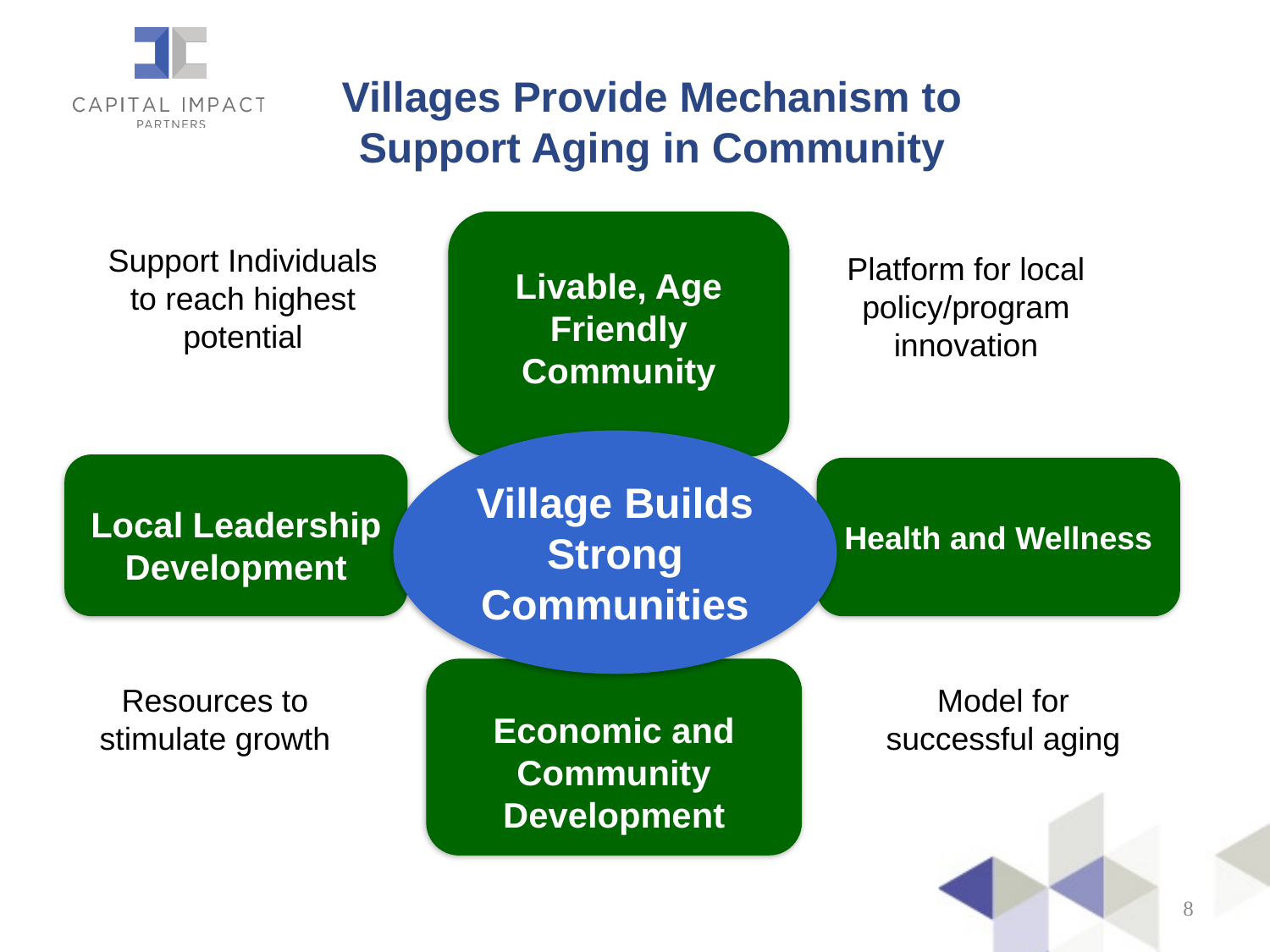

Villages Provide Mechanism to Support Aging in Community

Livable, Age Friendly Community
Village Builds Strong Communities

Local Leadership Development
Health and Wellness

Economic and Community Development
Support Individuals to reach highest potential
Platform for local policy/program innovation
Resources to stimulate growth
Model for successful aging
8